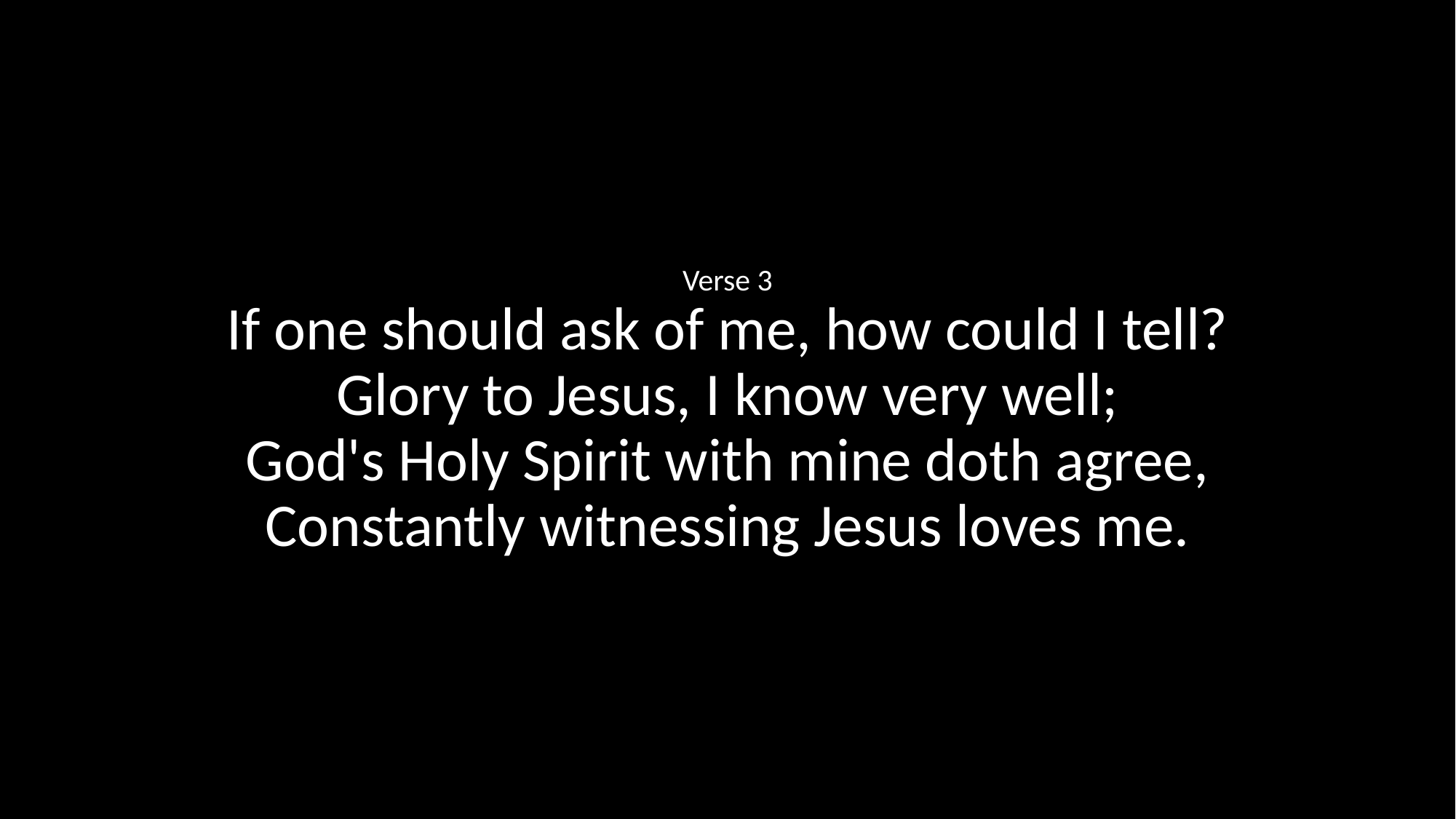

Verse 3
If one should ask of me, how could I tell?
Glory to Jesus, I know very well;
God's Holy Spirit with mine doth agree,
Constantly witnessing Jesus loves me.